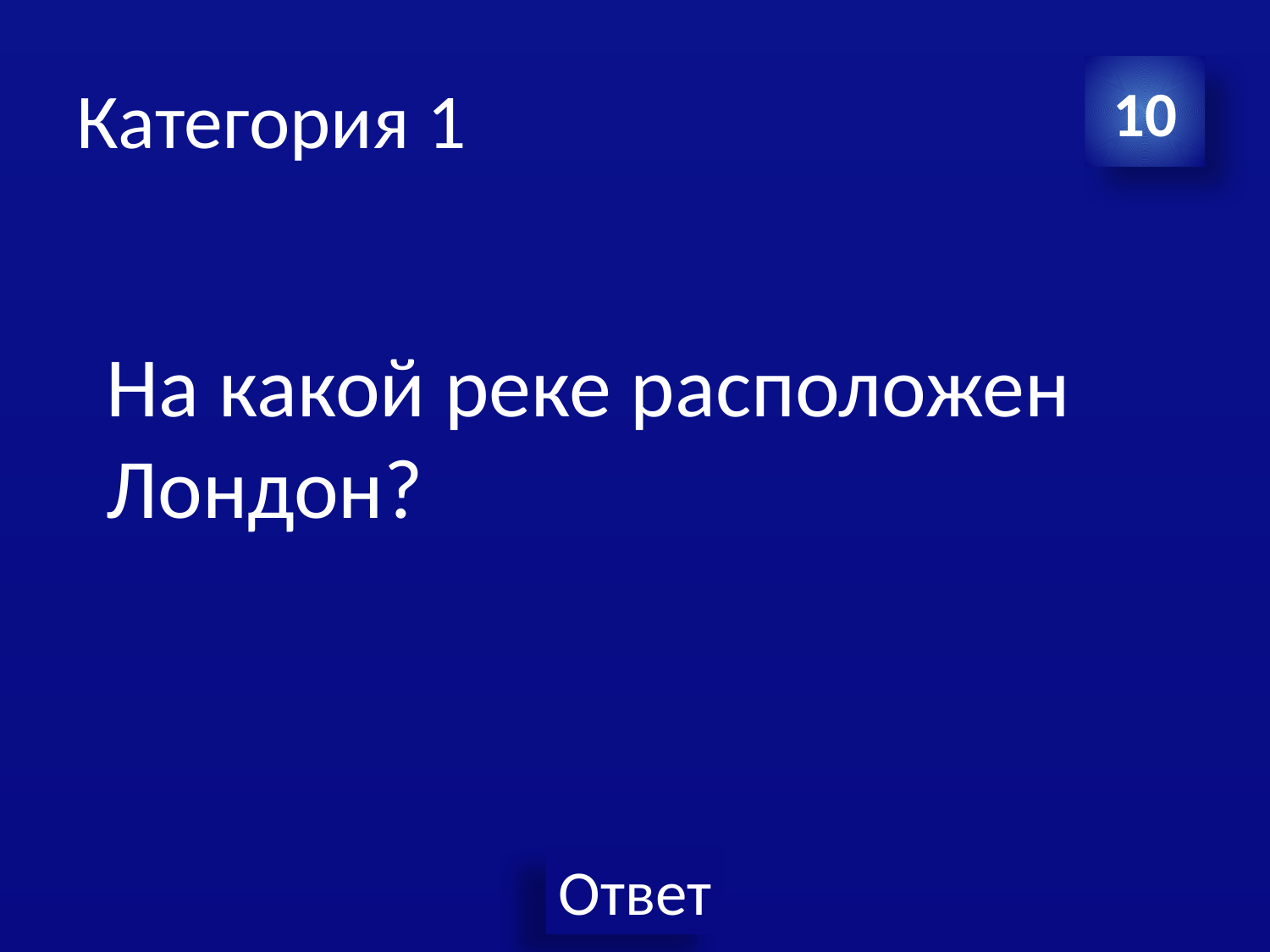

# Категория 1
10
На какой реке расположен Лондон?